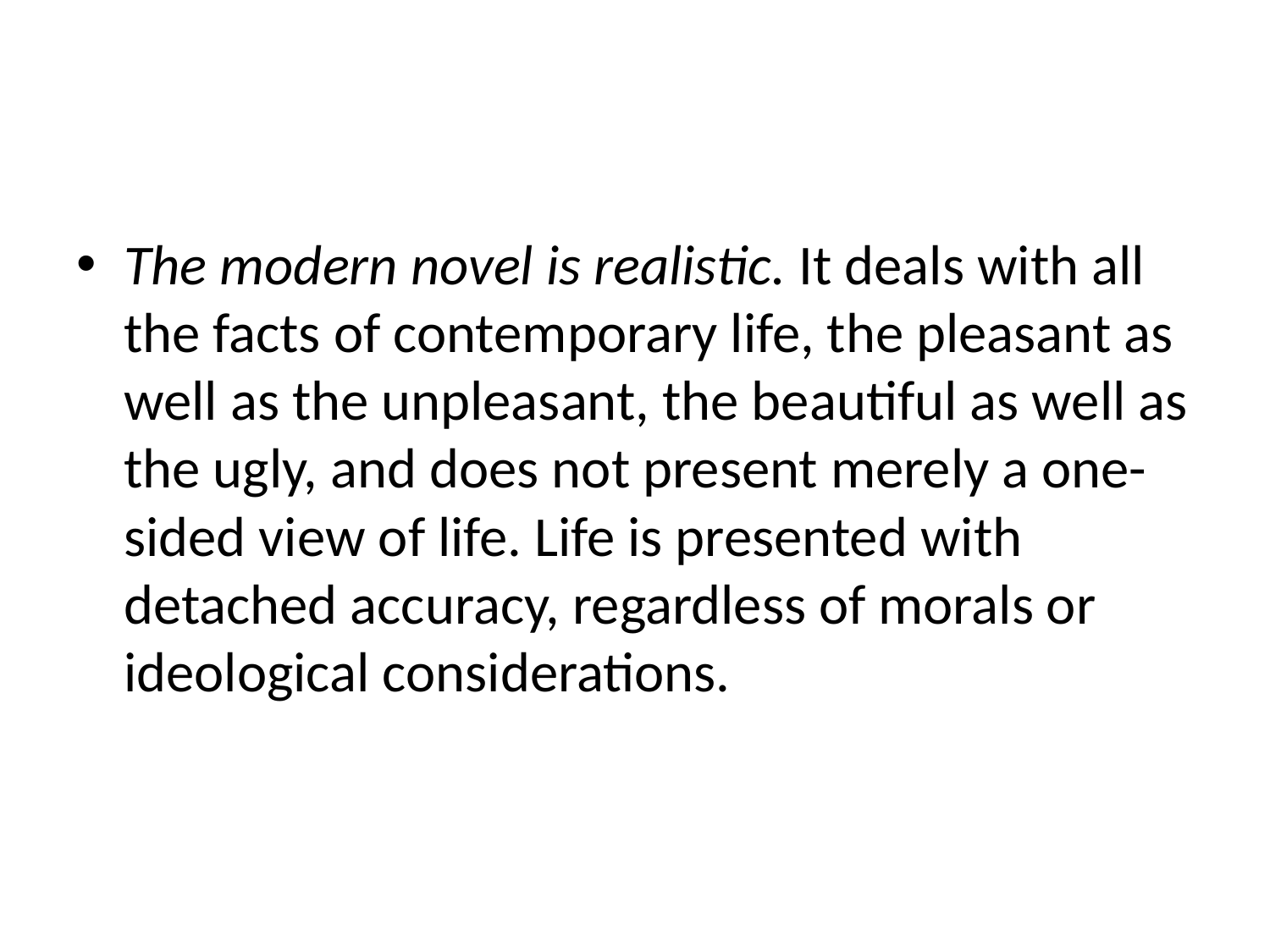

#
The modern novel is realistic. It deals with all the facts of contemporary life, the pleasant as well as the unpleasant, the beautiful as well as the ugly, and does not present merely a one-sided view of life. Life is presented with detached accuracy, regardless of morals or ideological considerations.